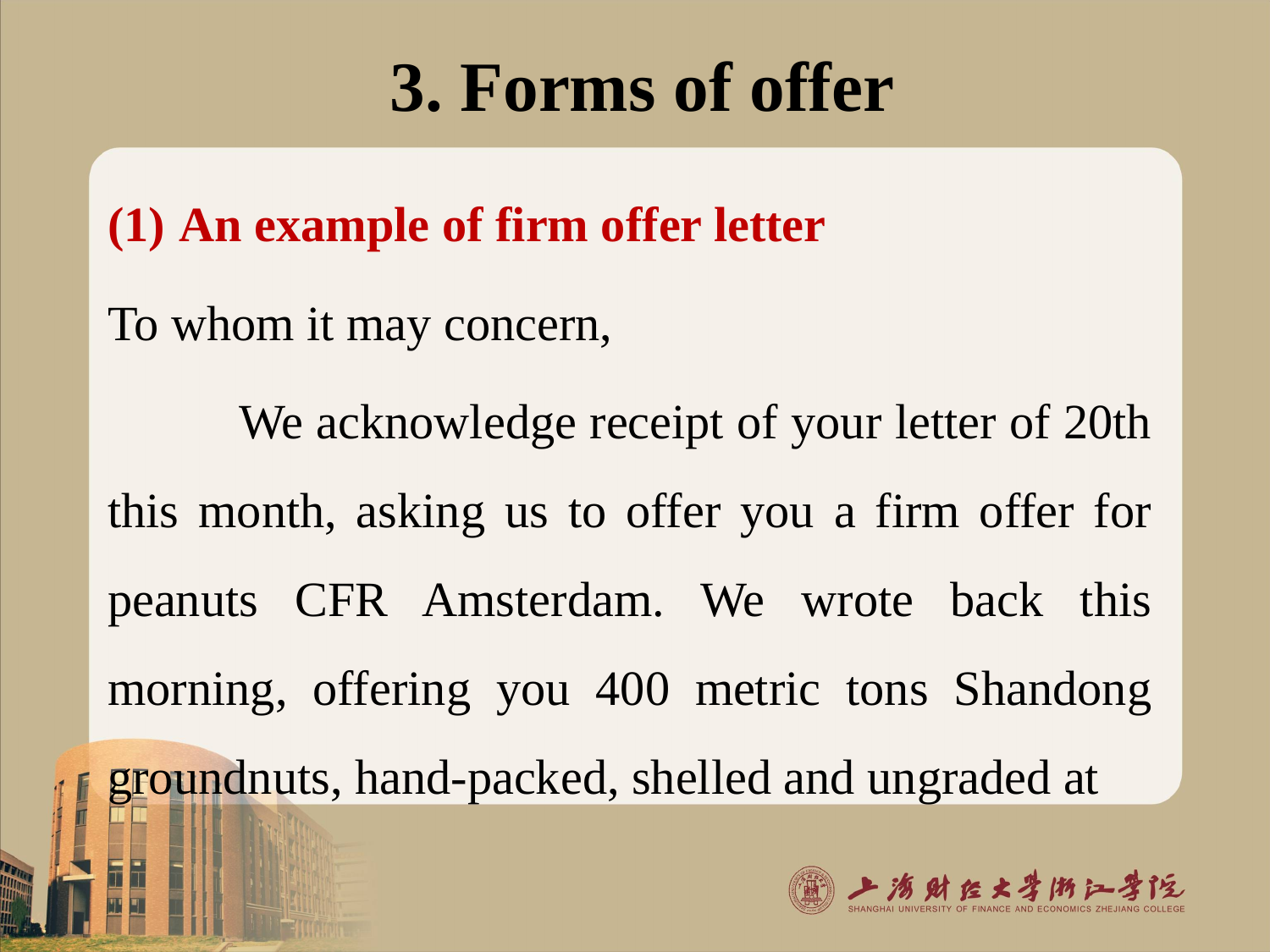

# 3. Forms of offer
An example of firm offer letter
To whom it may concern,
          We acknowledge receipt of your letter of 20th this month, asking us to offer you a firm offer for peanuts CFR Amsterdam. We wrote back this morning, offering you 400 metric tons Shandong groundnuts, hand-packed, shelled and ungraded at